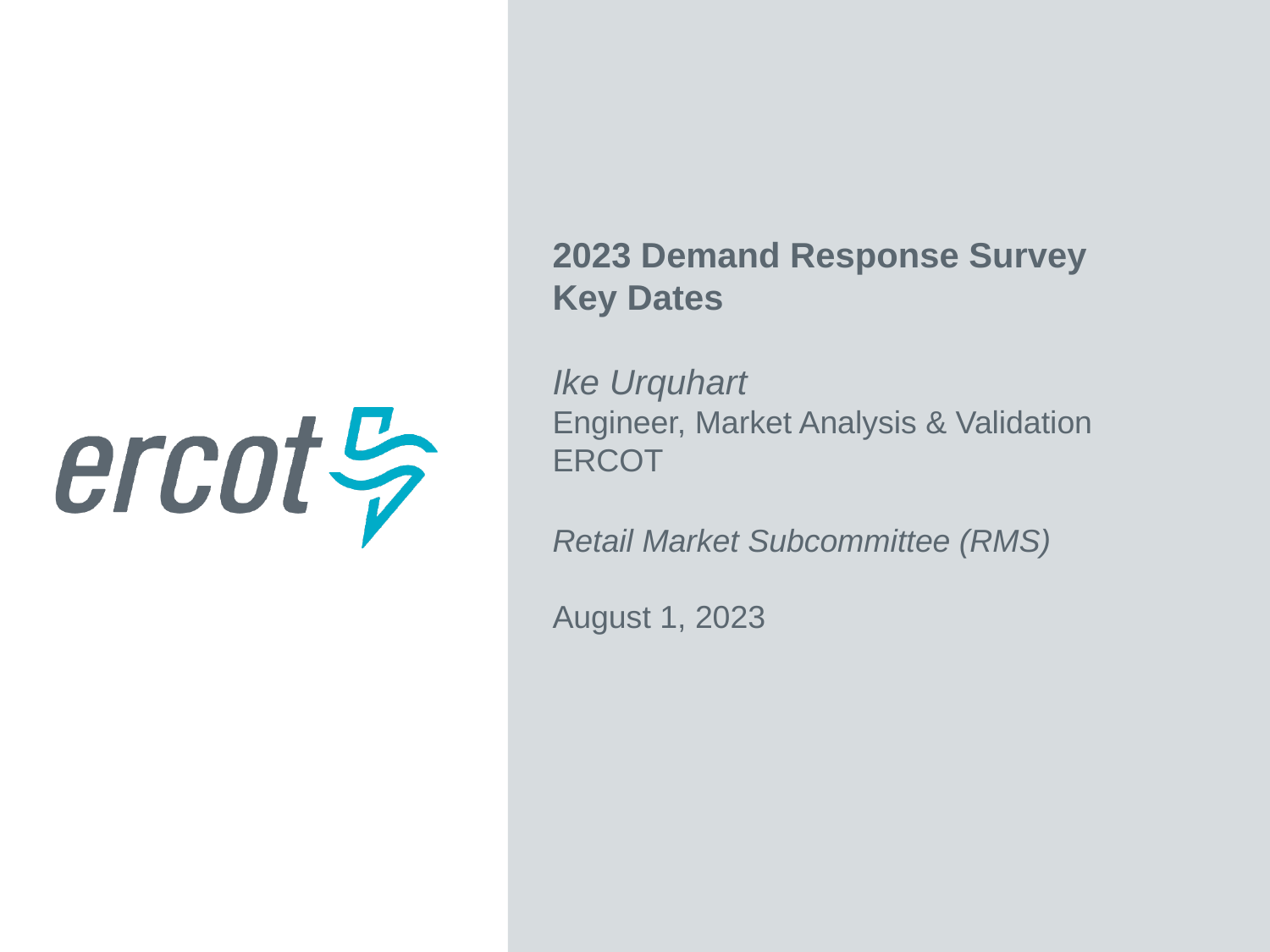

2023 Demand Response Survey
Key Dates

Ike Urquhart
Engineer, Market Analysis & Validation
ERCOT

Retail Market Subcommittee (RMS)

August 1, 2023